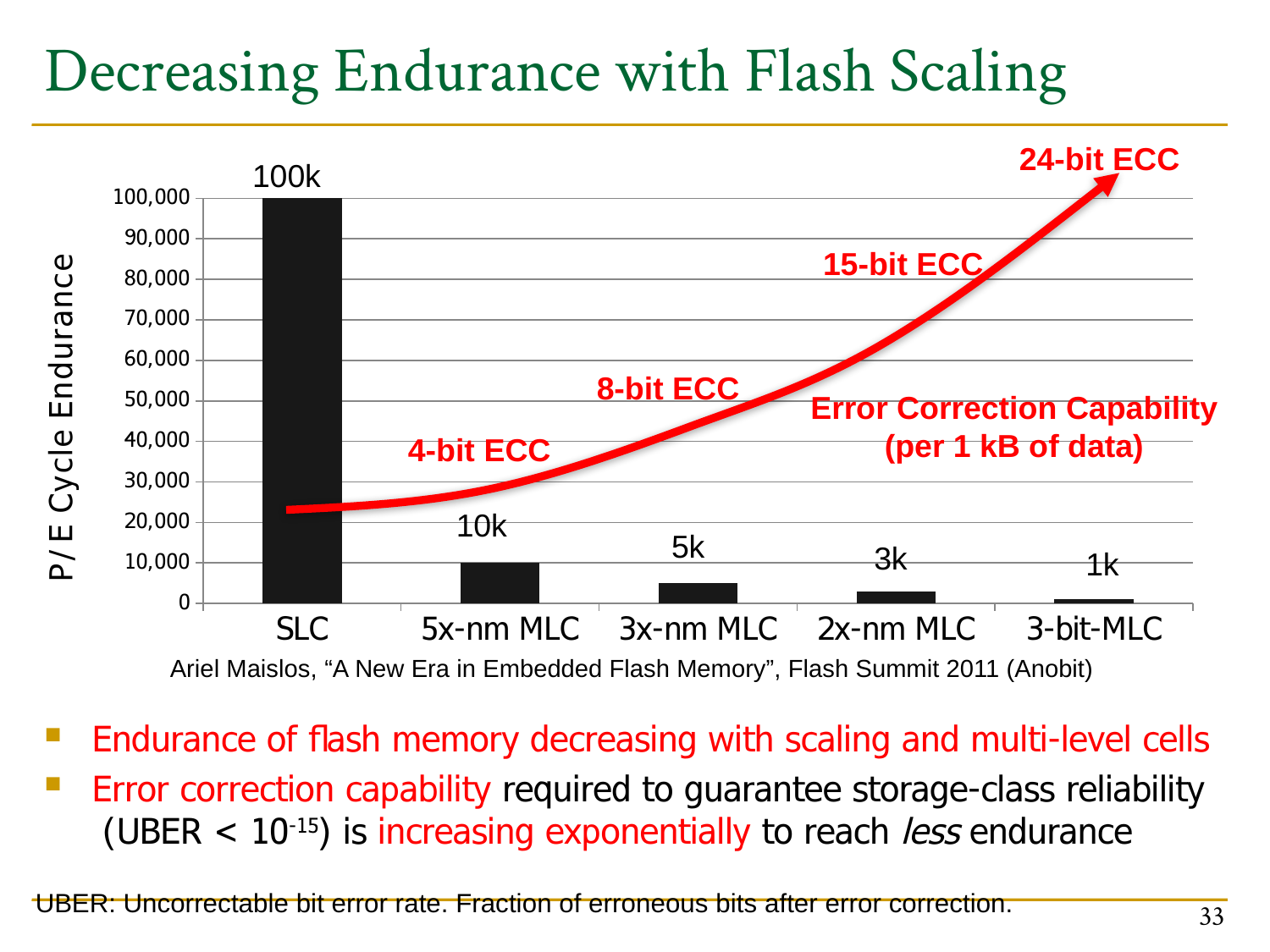

# Decreasing Endurance with Flash Scaling
24-bit ECC

15-bit ECC
8-bit ECC
Error Correction Capability
(per 1 kB of data)
4-bit ECC
100k

### Chart

| Category |  |
|---|---|
| SLC | 100000.0 |
| 5x-nm MLC | 10000.0 |
| 3x-nm MLC | 5000.0 |
| 2x-nm MLC | 3000.0 |
| 3-bit-MLC | 1000.0 |
10k
5k
3k
1k
Ariel Maislos, “A New Era in Embedded Flash Memory”, Flash Summit 2011 (Anobit)
Endurance of flash memory decreasing with scaling and multi-level cells
Error correction capability required to guarantee storage-class reliability  (UBER < 10-15) is increasing exponentially to reach less endurance

33
UBER: Uncorrectable bit error rate. Fraction of erroneous bits after error correction.